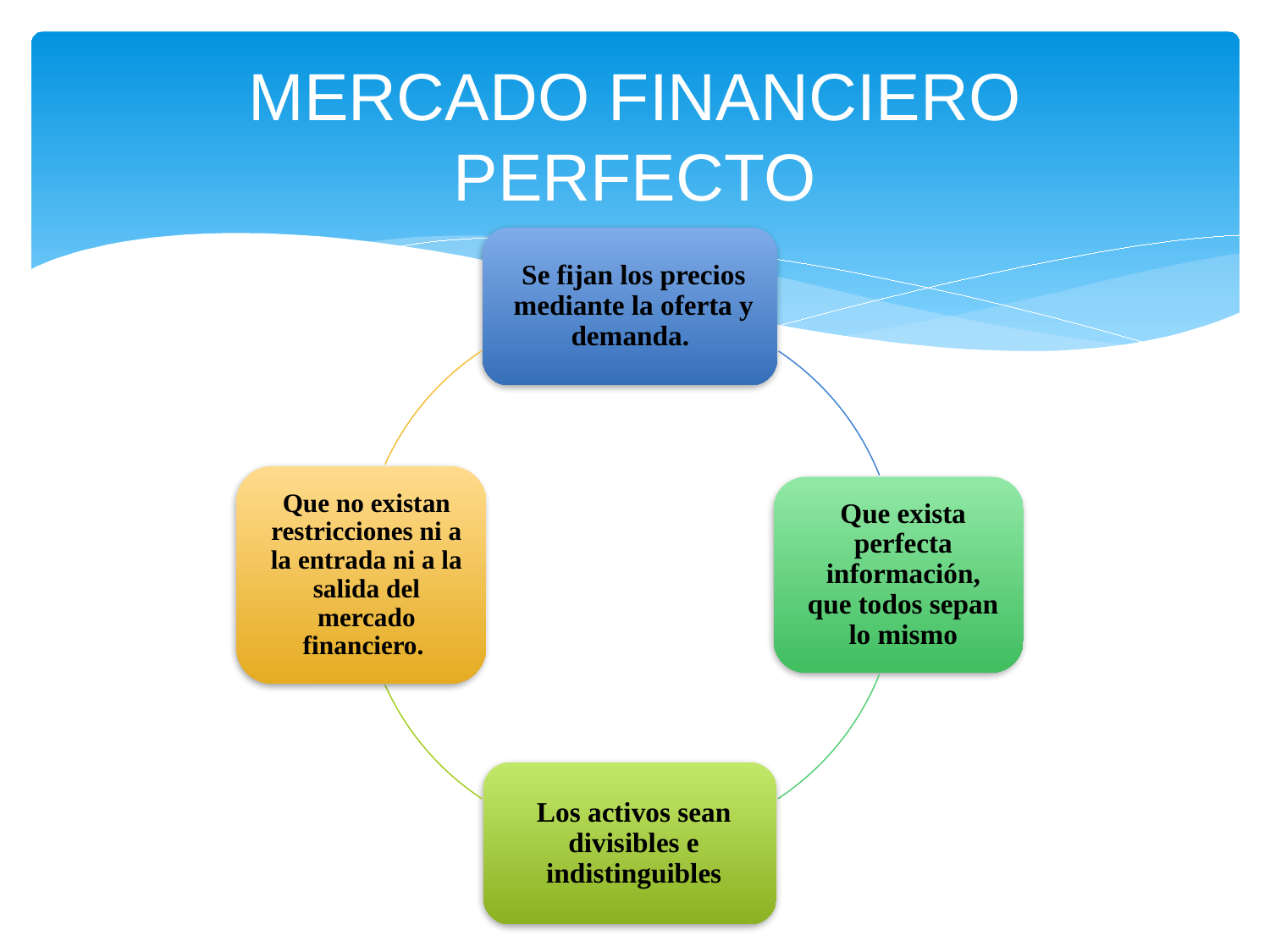

# MERCADO FINANCIERO PERFECTO
Se fijan los precios mediante la oferta y demanda.
Que exista perfecta información, que todos sepan lo mismo
Los activos sean divisibles e indistinguibles
Que no existan restricciones ni a la entrada ni a la salida del mercado financiero.